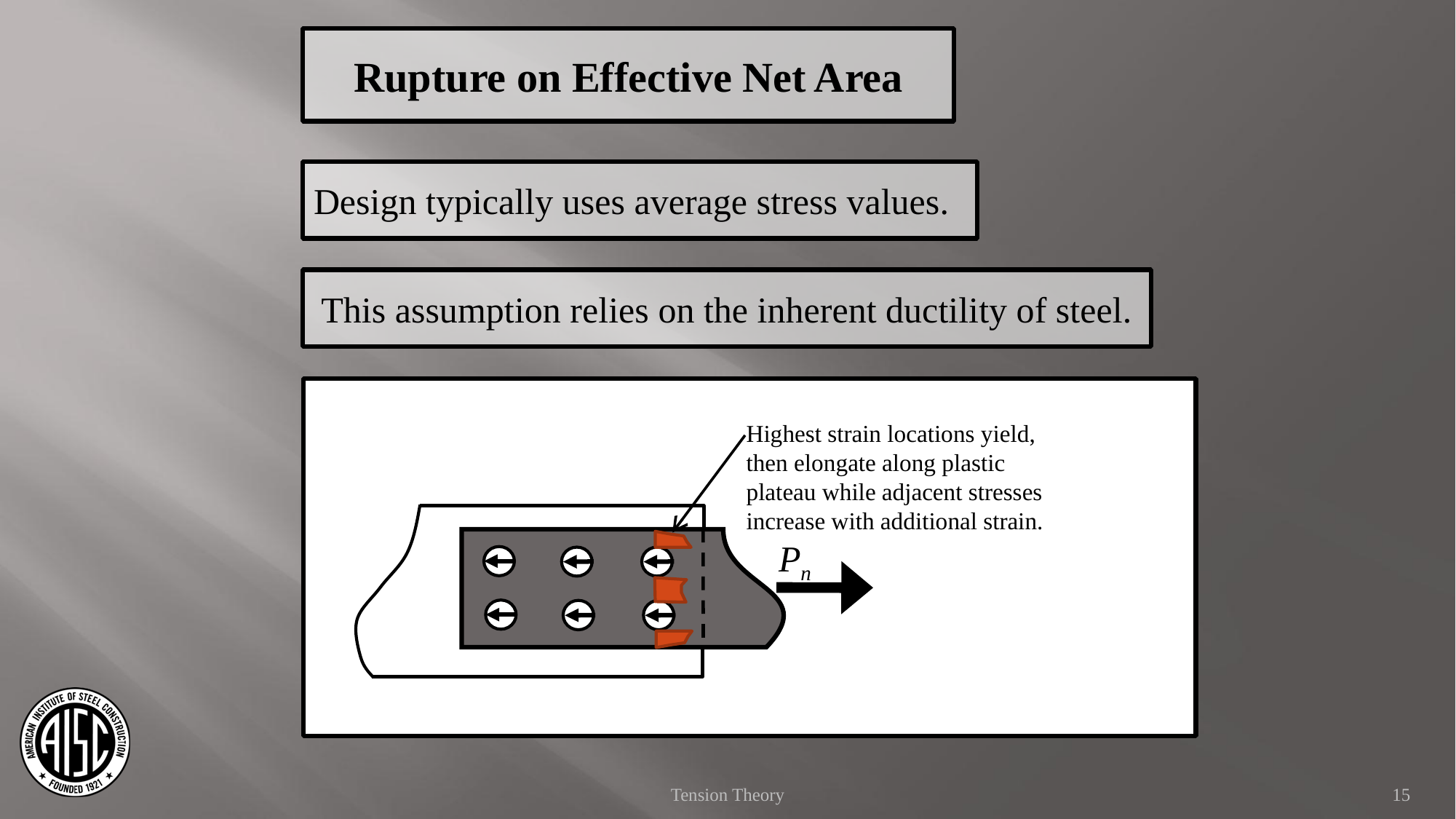

Rupture on Effective Net Area
Design typically uses average stress values.
This assumption relies on the inherent ductility of steel.

Highest strain locations yield, then elongate along plastic plateau while adjacent stresses increase with additional strain.

Pn

Tension Theory
15